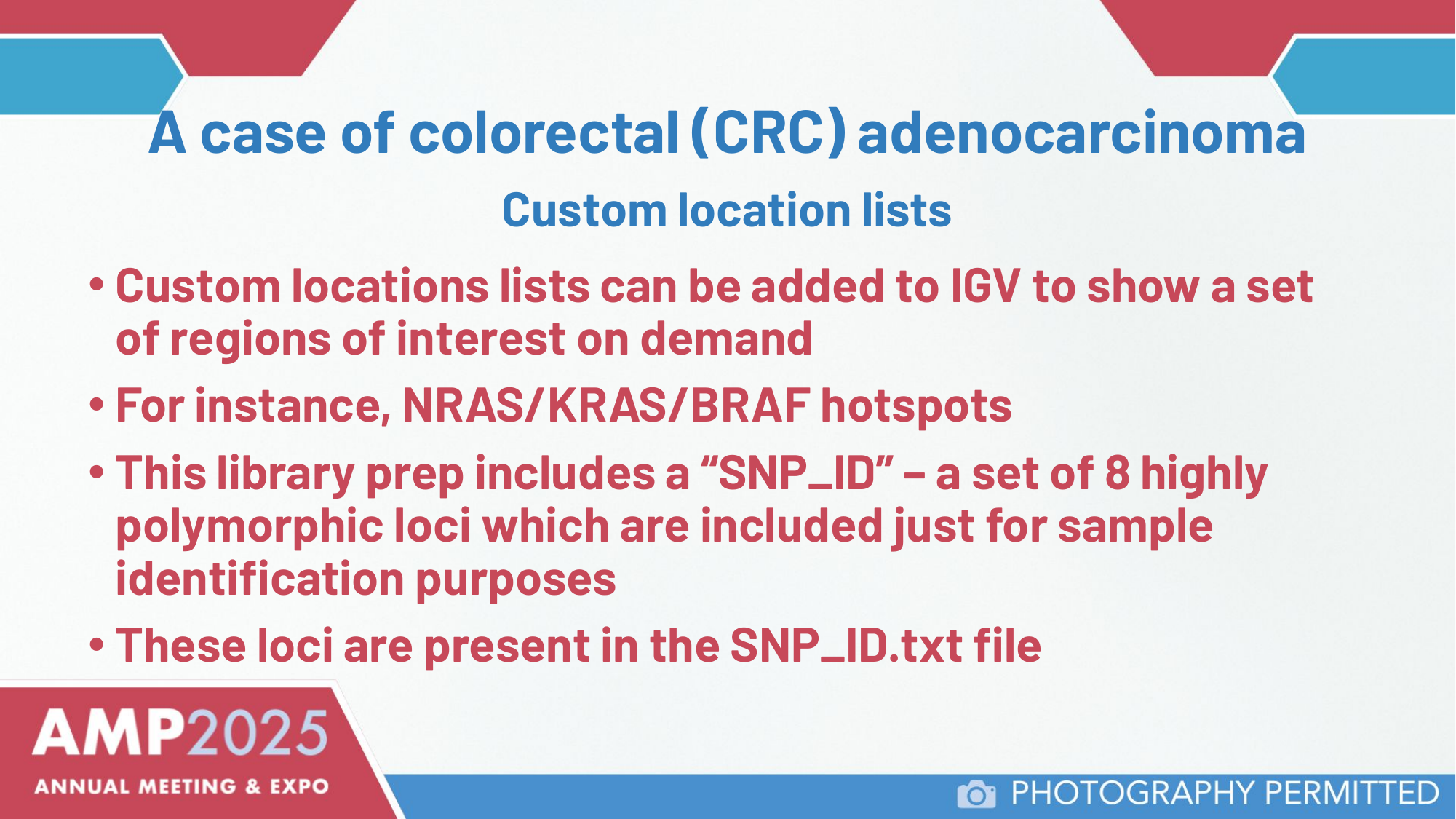

A case of colorectal (CRC) adenocarcinoma
# Custom location lists
Custom locations lists can be added to IGV to show a set of regions of interest on demand
For instance, NRAS/KRAS/BRAF hotspots
This library prep includes a “SNP_ID” – a set of 8 highly polymorphic loci which are included just for sample identification purposes
These loci are present in the SNP_ID.txt file